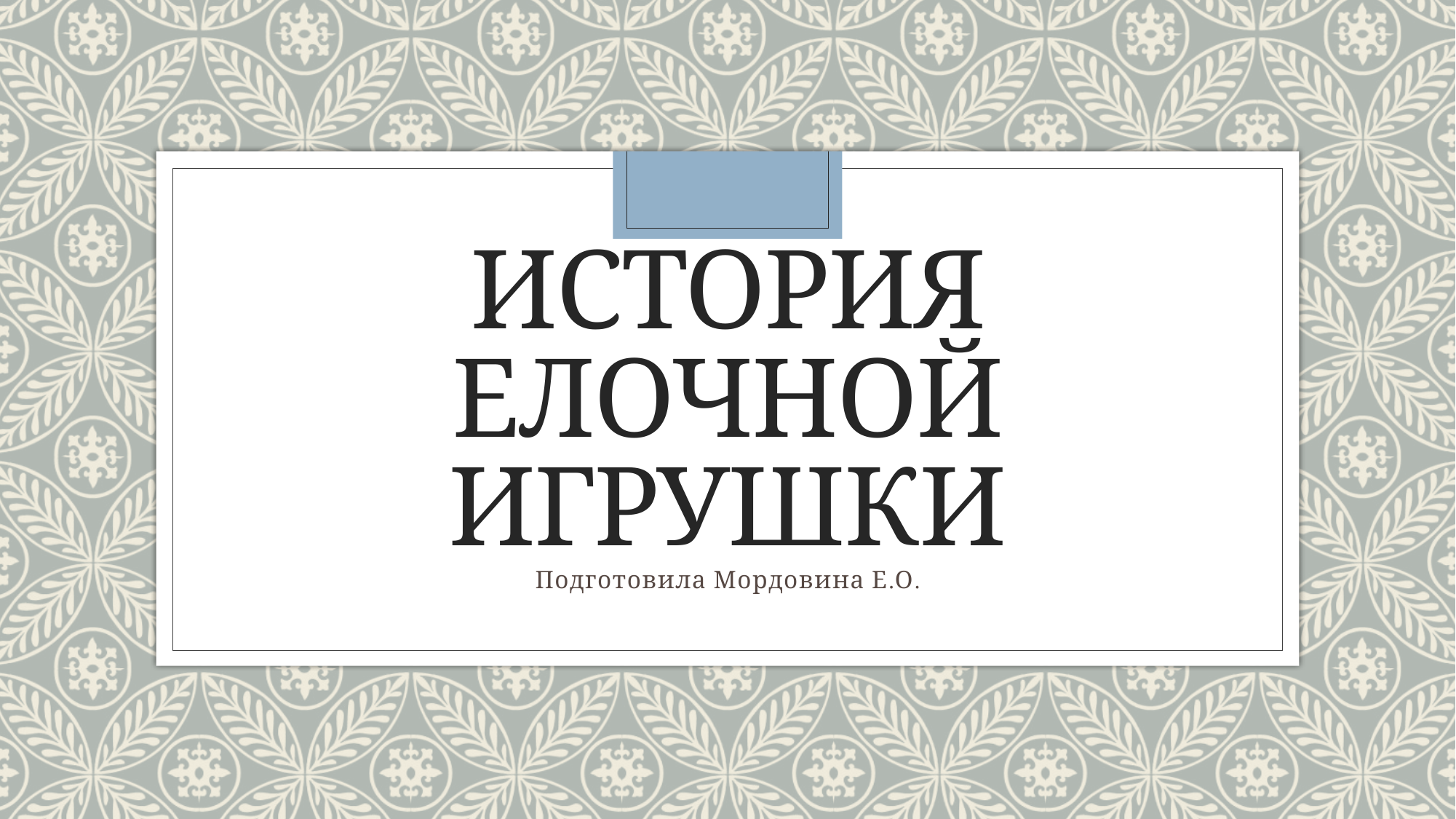

# История елочной игрушки
Подготовила Мордовина Е.О.